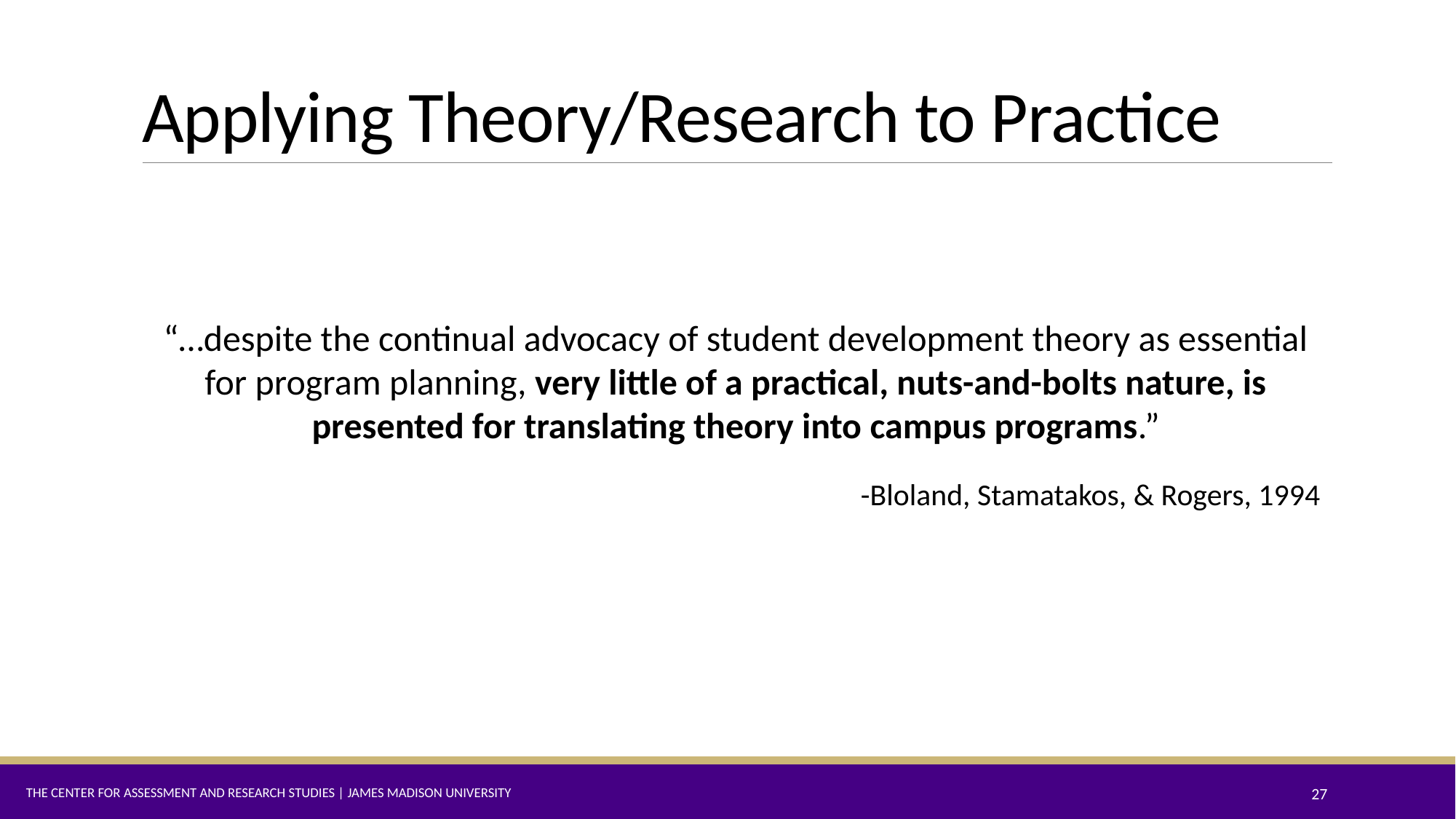

# Applying Theory/Research to Practice
“…despite the continual advocacy of student development theory as essential for program planning, very little of a practical, nuts-and-bolts nature, is presented for translating theory into campus programs.”
-Bloland, Stamatakos, & Rogers, 1994

The Center for Assessment and Research Studies | James Madison University
27